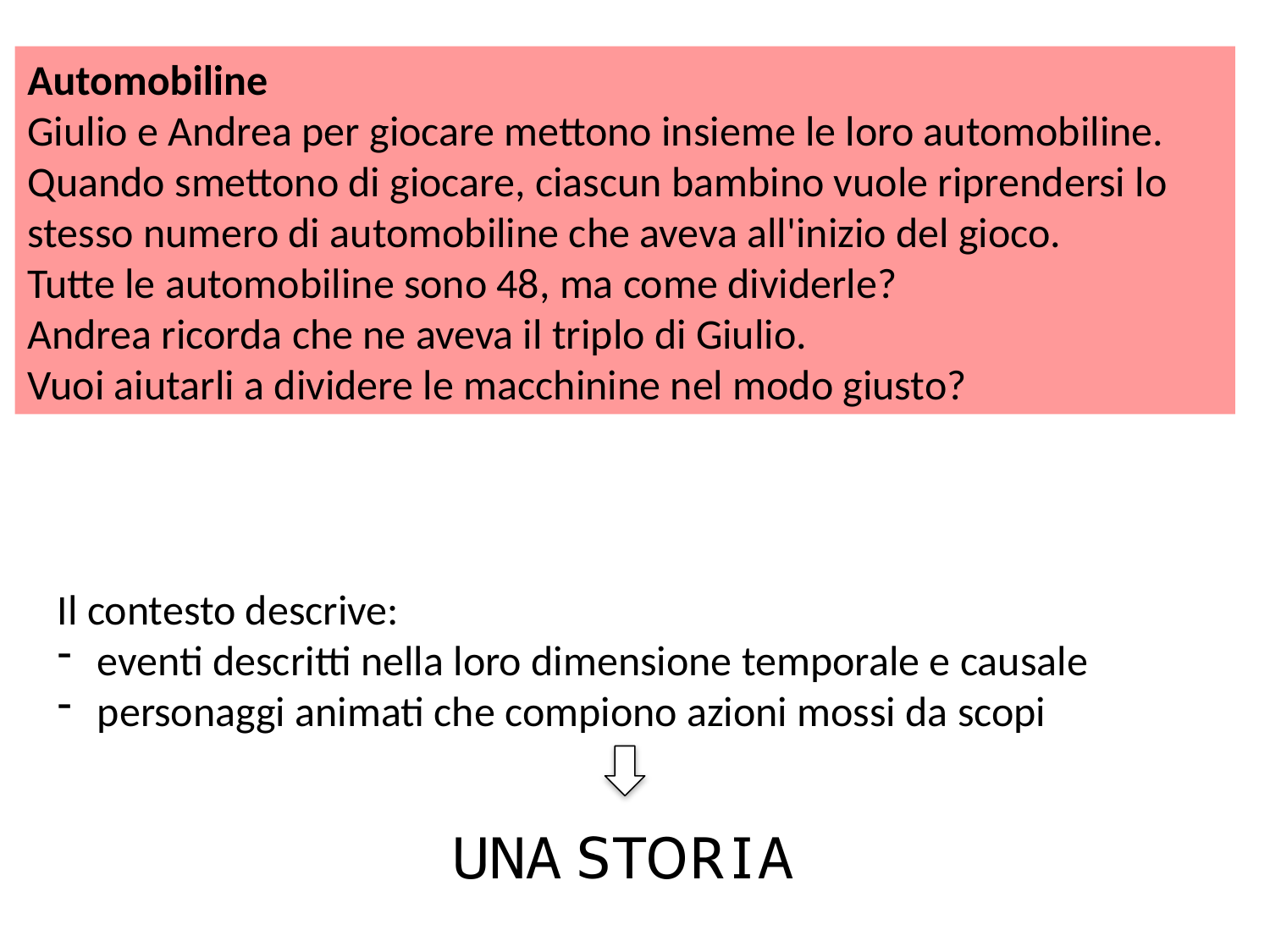

Automobiline
Giulio e Andrea per giocare mettono insieme le loro automobiline.
Quando smettono di giocare, ciascun bambino vuole riprendersi lo stesso numero di automobiline che aveva all'inizio del gioco.
Tutte le automobiline sono 48, ma come dividerle?
Andrea ricorda che ne aveva il triplo di Giulio.
Vuoi aiutarli a dividere le macchinine nel modo giusto?
Il contesto descrive:
eventi descritti nella loro dimensione temporale e causale
personaggi animati che compiono azioni mossi da scopi

UNA STORIA